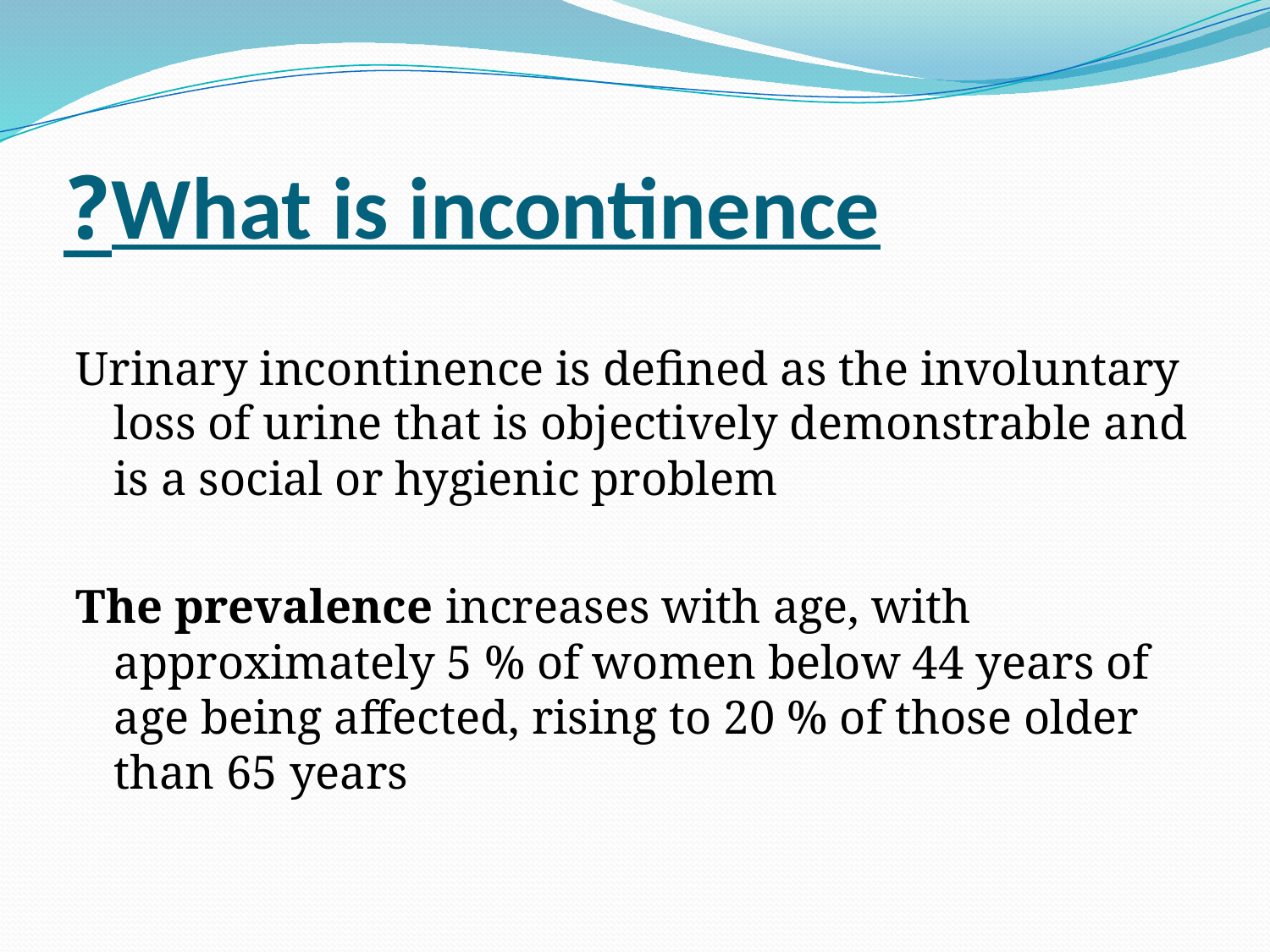

# What is incontinence?

Urinary incontinence is defined as the involuntary loss of urine that is objectively demonstrable and is a social or hygienic problem

The prevalence increases with age, with approximately 5 % of women below 44 years of age being affected, rising to 20 % of those older than 65 years